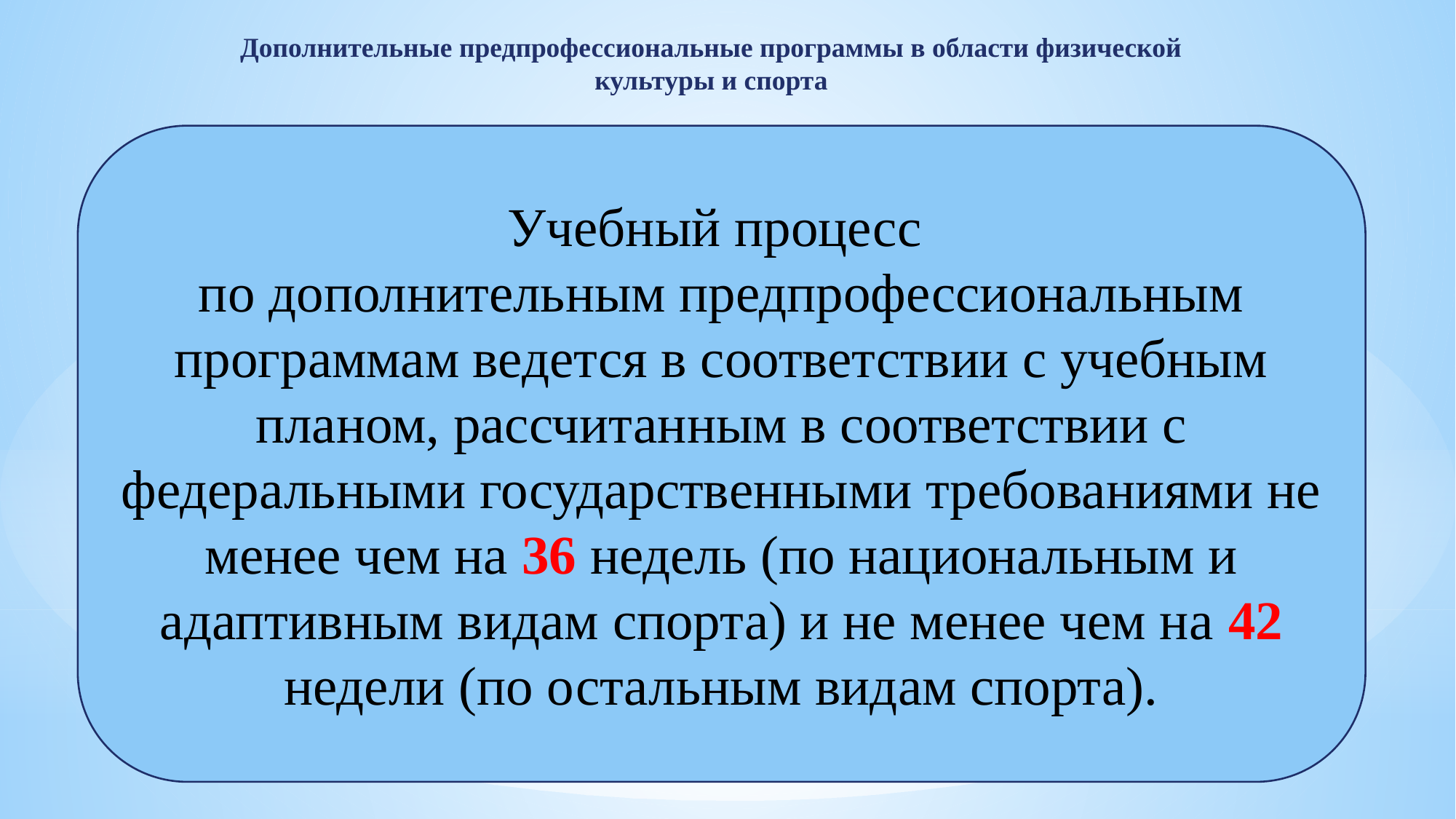

Дополнительные предпрофессиональные программы в области физической культуры и спорта
Учебный процесс
по дополнительным предпрофессиональным программам ведется в соответствии с учебным планом, рассчитанным в соответствии с федеральными государственными требованиями не менее чем на 36 недель (по национальным и адаптивным видам спорта) и не менее чем на 42 недели (по остальным видам спорта).
25